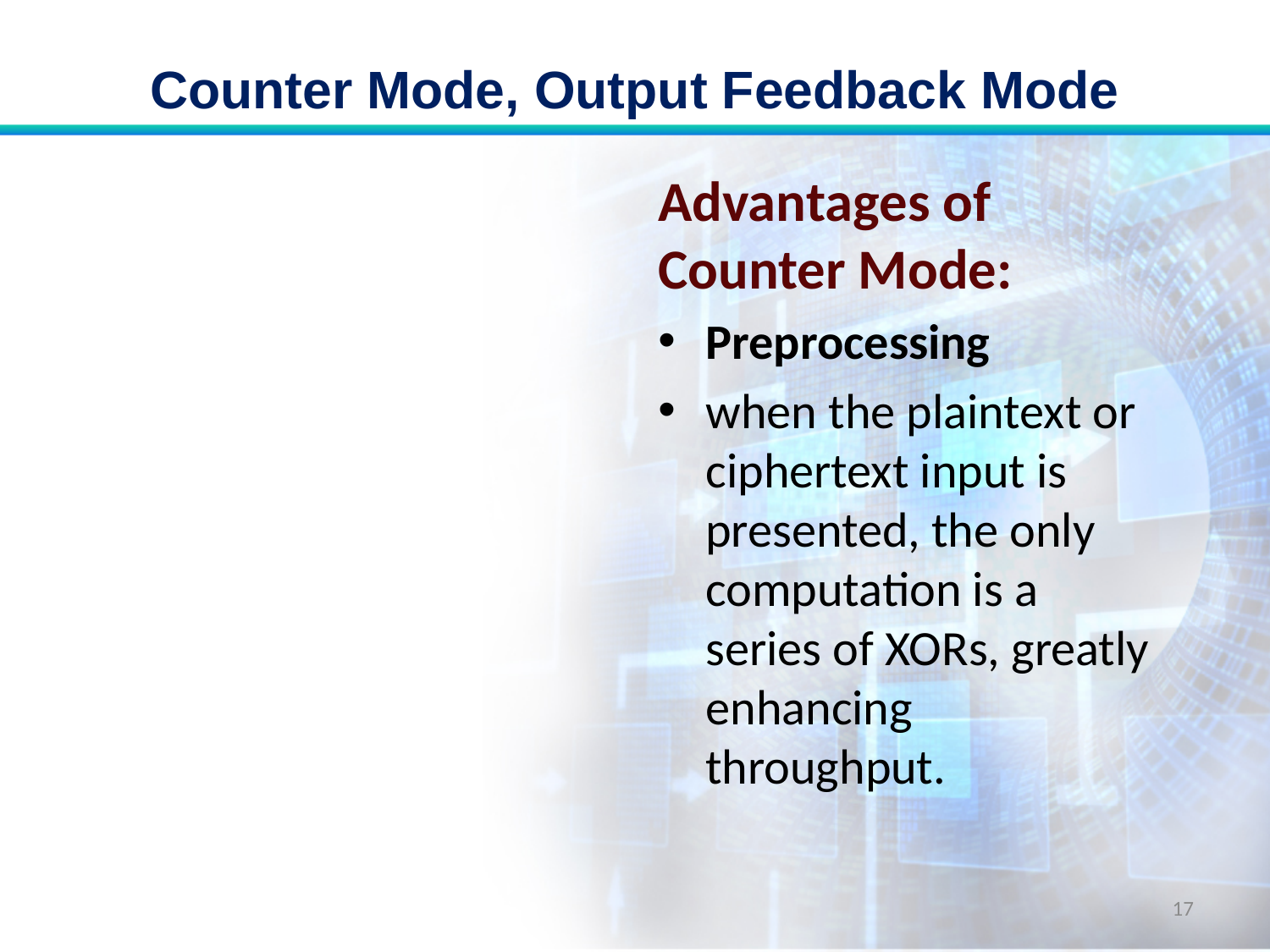

# Counter Mode, Output Feedback Mode
Advantages of Counter Mode:
Preprocessing
when the plaintext or ciphertext input is presented, the only computation is a series of XORs, greatly enhancing throughput.

17